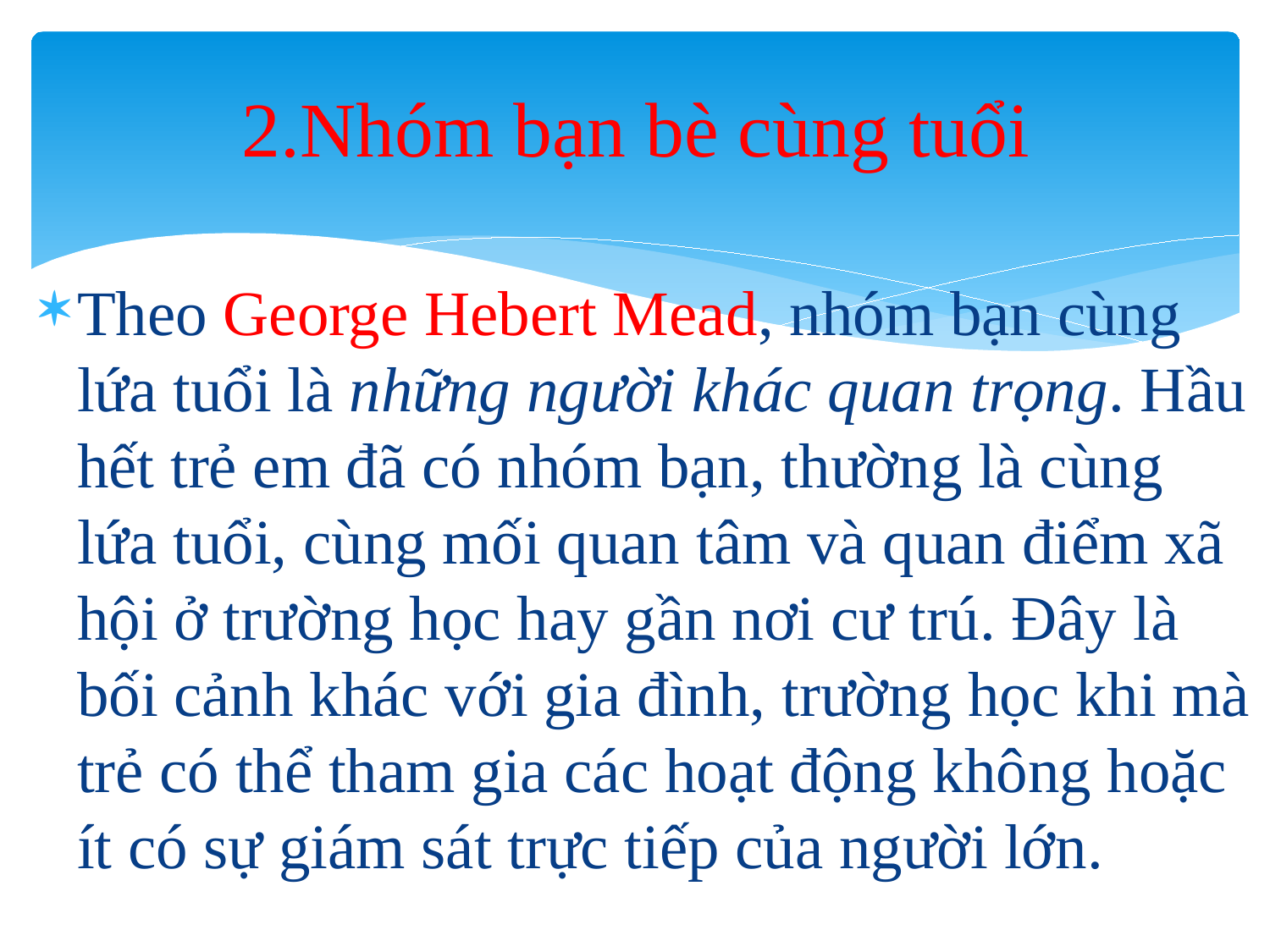

# 2.Nhóm bạn bè cùng tuổi
Theo George Hebert Mead, nhóm bạn cùng lứa tuổi là những người khác quan trọng. Hầu hết trẻ em đã có nhóm bạn, thường là cùng lứa tuổi, cùng mối quan tâm và quan điểm xã hội ở trường học hay gần nơi cư trú. Đây là bối cảnh khác với gia đình, trường học khi mà trẻ có thể tham gia các hoạt động không hoặc ít có sự giám sát trực tiếp của người lớn.